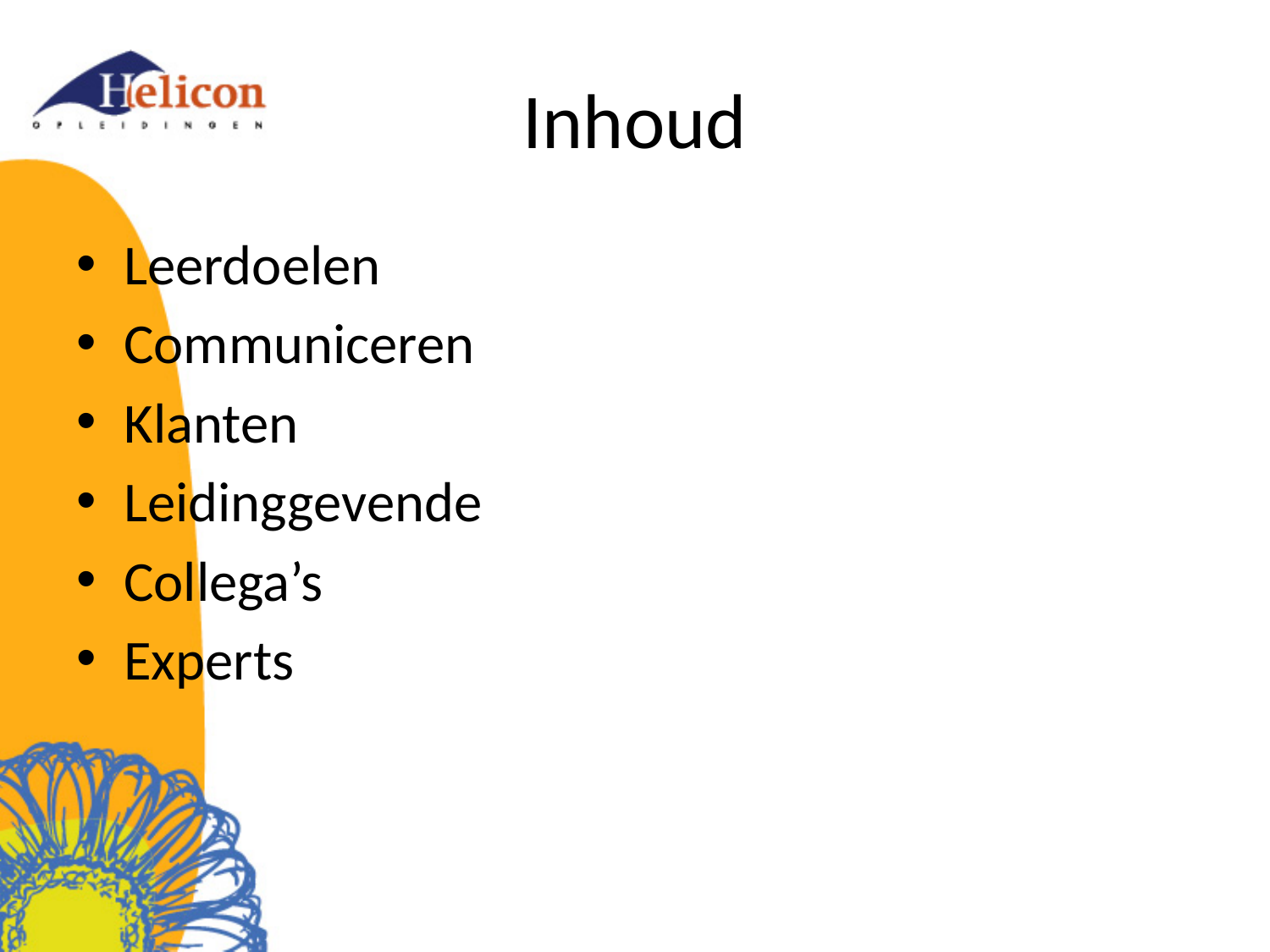

# Inhoud
Leerdoelen
Communiceren
Klanten
Leidinggevende
Collega’s
Experts